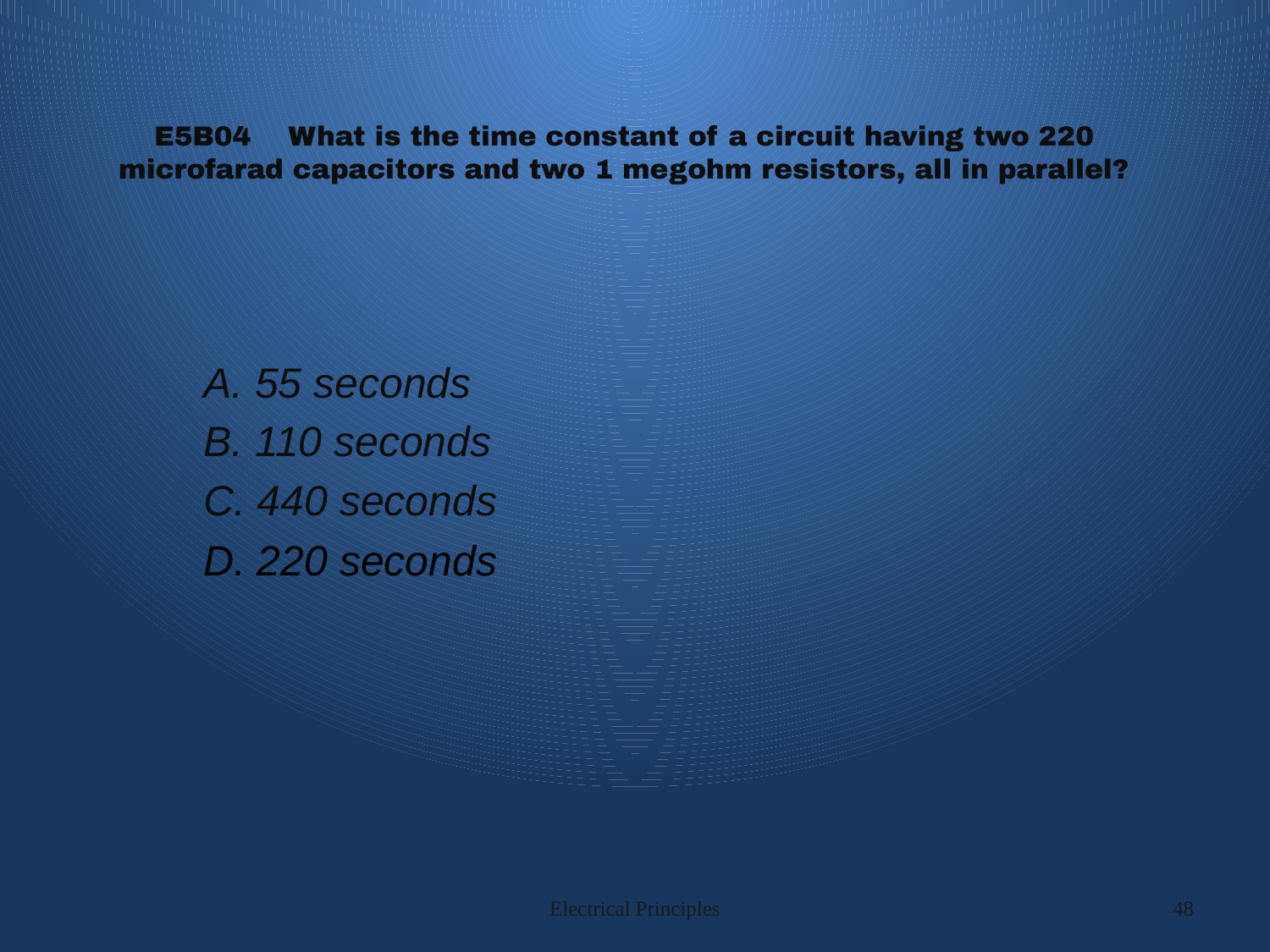

# E5B04    What is the time constant of a circuit having two 220 microfarad capacitors and two 1 megohm resistors, all in parallel?
A. 55 seconds
B. 110 seconds
C. 440 seconds
D. 220 seconds
Electrical Principles
48